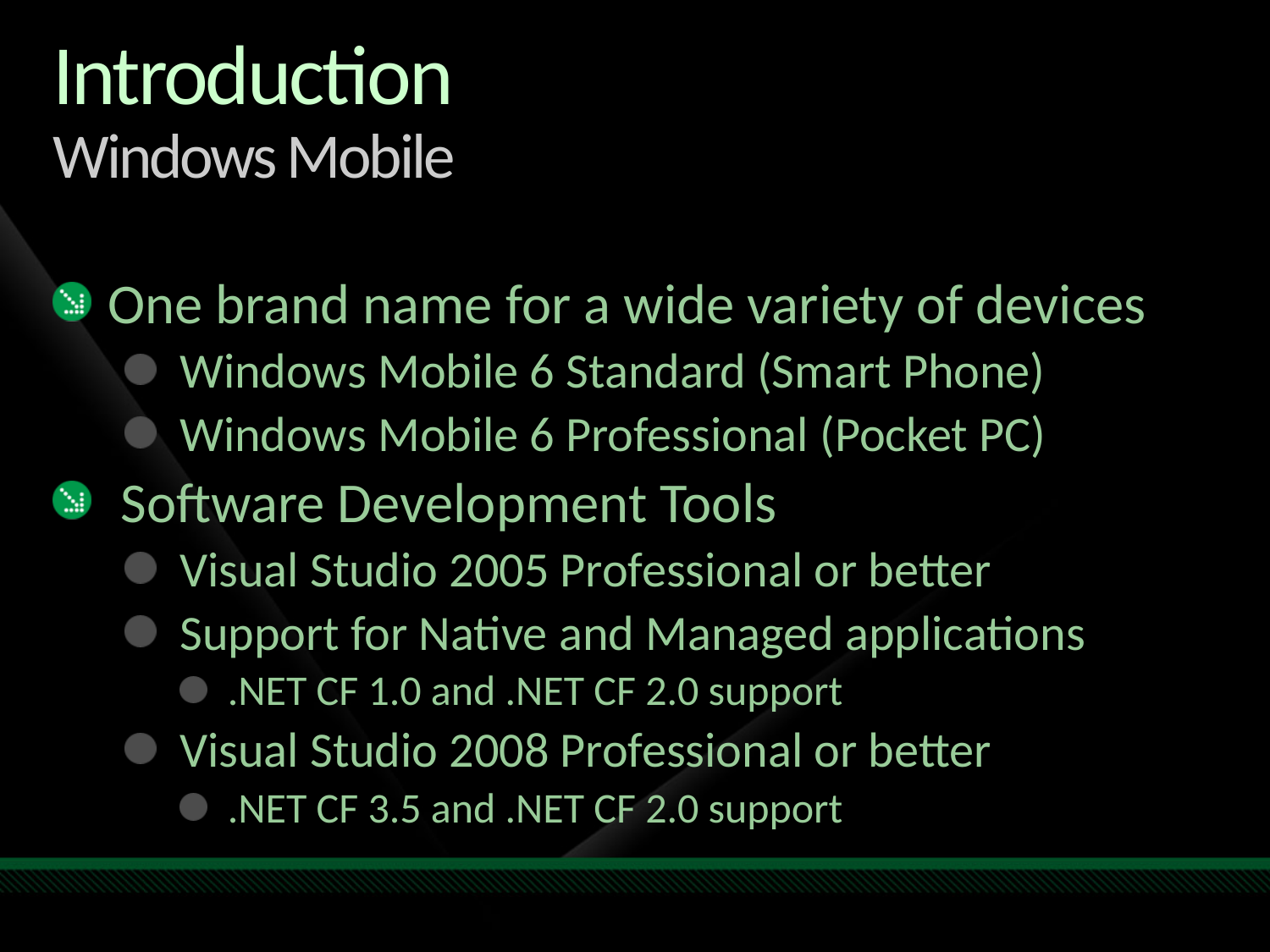

# Introduction Windows Mobile

One brand name for a wide variety of devices
Windows Mobile 6 Standard (Smart Phone)
Windows Mobile 6 Professional (Pocket PC)
 Software Development Tools
Visual Studio 2005 Professional or better
Support for Native and Managed applications
.NET CF 1.0 and .NET CF 2.0 support
Visual Studio 2008 Professional or better
.NET CF 3.5 and .NET CF 2.0 support